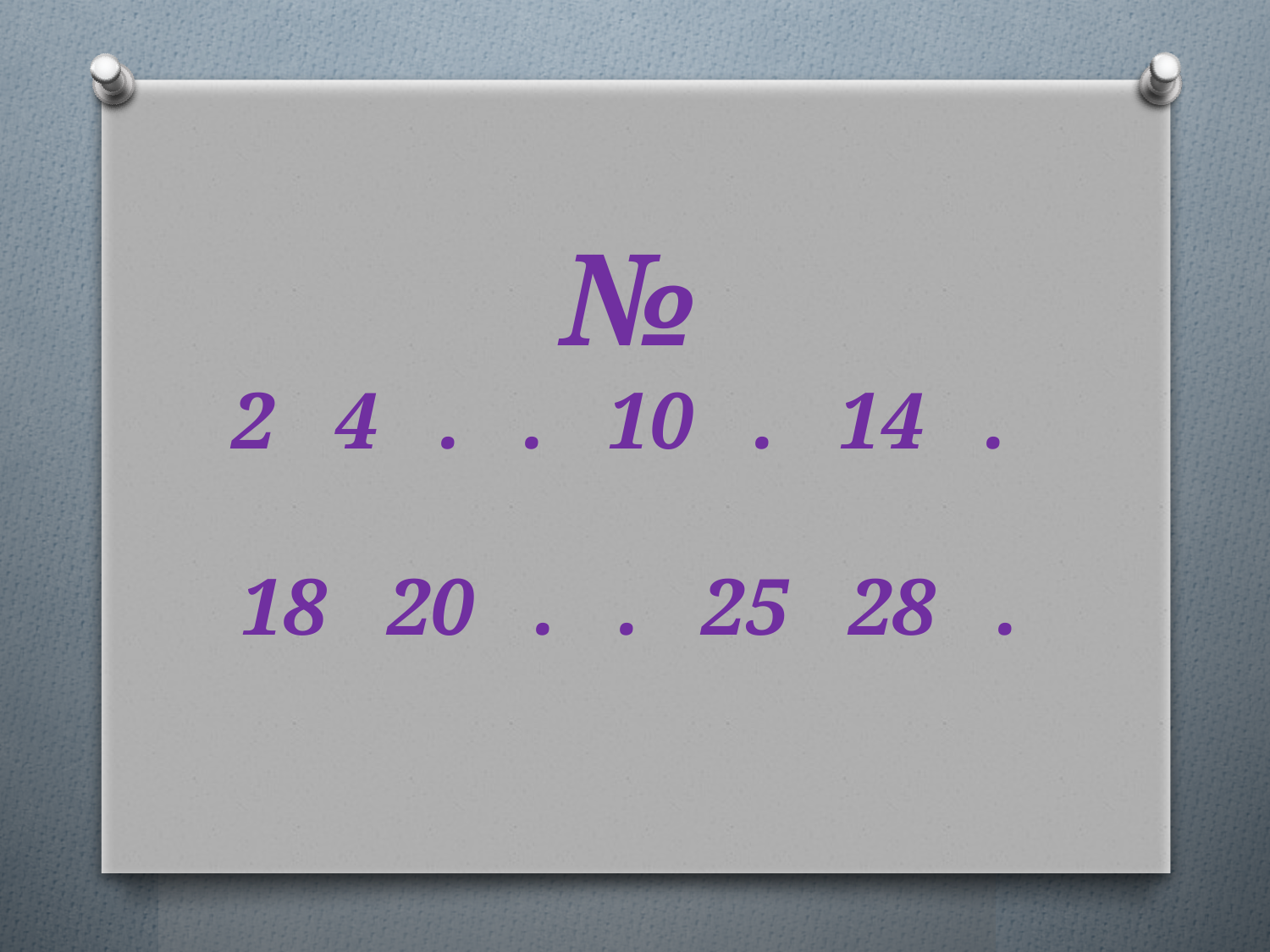

# № 2   4   .   .   10   .   14   . 18   20   .   .   25   28   .